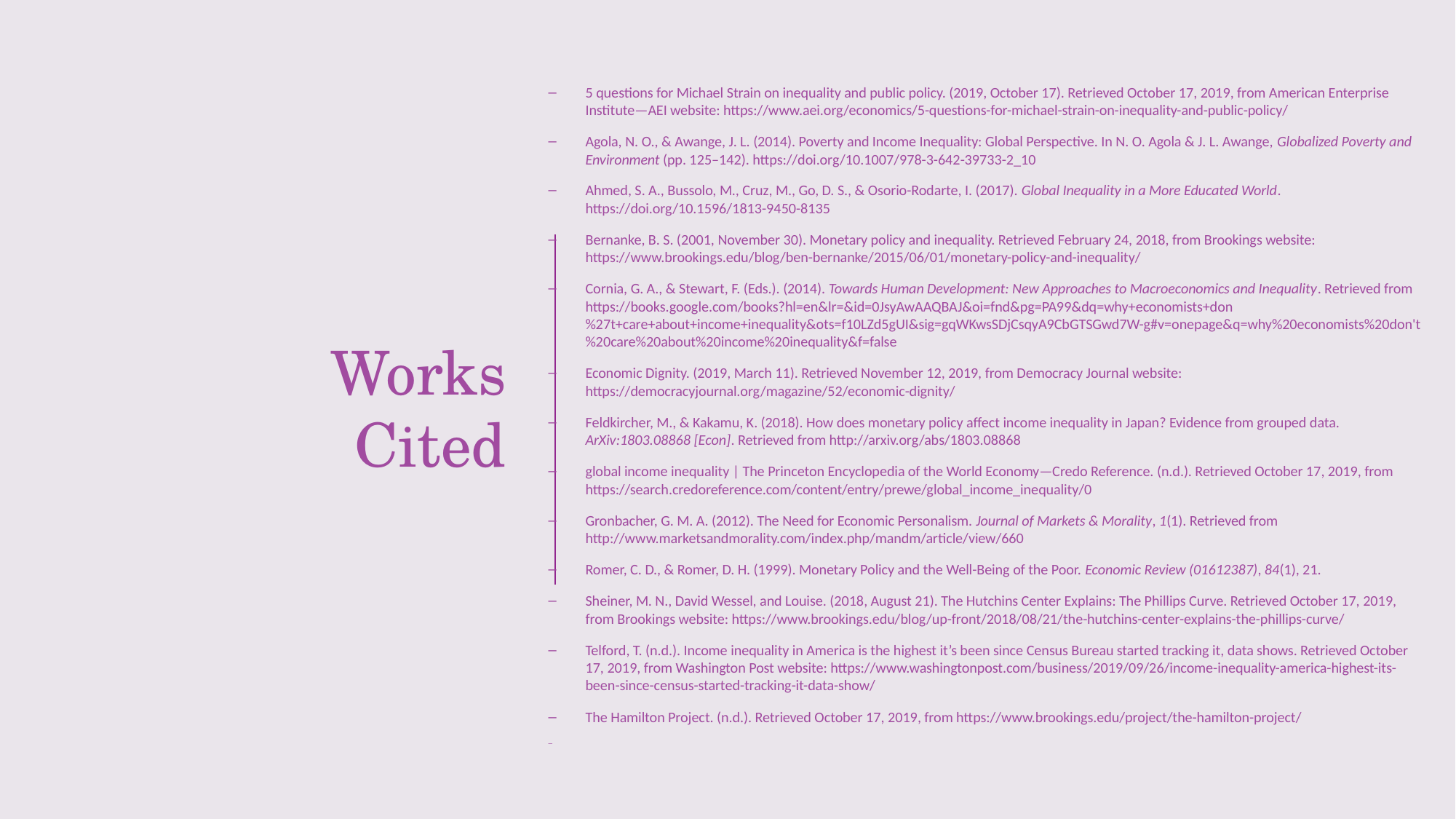

5 questions for Michael Strain on inequality and public policy. (2019, October 17). Retrieved October 17, 2019, from American Enterprise Institute—AEI website: https://www.aei.org/economics/5-questions-for-michael-strain-on-inequality-and-public-policy/
Agola, N. O., & Awange, J. L. (2014). Poverty and Income Inequality: Global Perspective. In N. O. Agola & J. L. Awange, Globalized Poverty and Environment (pp. 125–142). https://doi.org/10.1007/978-3-642-39733-2_10
Ahmed, S. A., Bussolo, M., Cruz, M., Go, D. S., & Osorio-Rodarte, I. (2017). Global Inequality in a More Educated World. https://doi.org/10.1596/1813-9450-8135
Bernanke, B. S. (2001, November 30). Monetary policy and inequality. Retrieved February 24, 2018, from Brookings website: https://www.brookings.edu/blog/ben-bernanke/2015/06/01/monetary-policy-and-inequality/
Cornia, G. A., & Stewart, F. (Eds.). (2014). Towards Human Development: New Approaches to Macroeconomics and Inequality. Retrieved from https://books.google.com/books?hl=en&lr=&id=0JsyAwAAQBAJ&oi=fnd&pg=PA99&dq=why+economists+don%27t+care+about+income+inequality&ots=f10LZd5gUI&sig=gqWKwsSDjCsqyA9CbGTSGwd7W-g#v=onepage&q=why%20economists%20don't%20care%20about%20income%20inequality&f=false
Economic Dignity. (2019, March 11). Retrieved November 12, 2019, from Democracy Journal website: https://democracyjournal.org/magazine/52/economic-dignity/
Feldkircher, M., & Kakamu, K. (2018). How does monetary policy affect income inequality in Japan? Evidence from grouped data. ArXiv:1803.08868 [Econ]. Retrieved from http://arxiv.org/abs/1803.08868
global income inequality | The Princeton Encyclopedia of the World Economy—Credo Reference. (n.d.). Retrieved October 17, 2019, from https://search.credoreference.com/content/entry/prewe/global_income_inequality/0
Gronbacher, G. M. A. (2012). The Need for Economic Personalism. Journal of Markets & Morality, 1(1). Retrieved from http://www.marketsandmorality.com/index.php/mandm/article/view/660
Romer, C. D., & Romer, D. H. (1999). Monetary Policy and the Well-Being of the Poor. Economic Review (01612387), 84(1), 21.
Sheiner, M. N., David Wessel, and Louise. (2018, August 21). The Hutchins Center Explains: The Phillips Curve. Retrieved October 17, 2019, from Brookings website: https://www.brookings.edu/blog/up-front/2018/08/21/the-hutchins-center-explains-the-phillips-curve/
Telford, T. (n.d.). Income inequality in America is the highest it’s been since Census Bureau started tracking it, data shows. Retrieved October 17, 2019, from Washington Post website: https://www.washingtonpost.com/business/2019/09/26/income-inequality-america-highest-its-been-since-census-started-tracking-it-data-show/
The Hamilton Project. (n.d.). Retrieved October 17, 2019, from https://www.brookings.edu/project/the-hamilton-project/

# Works Cited